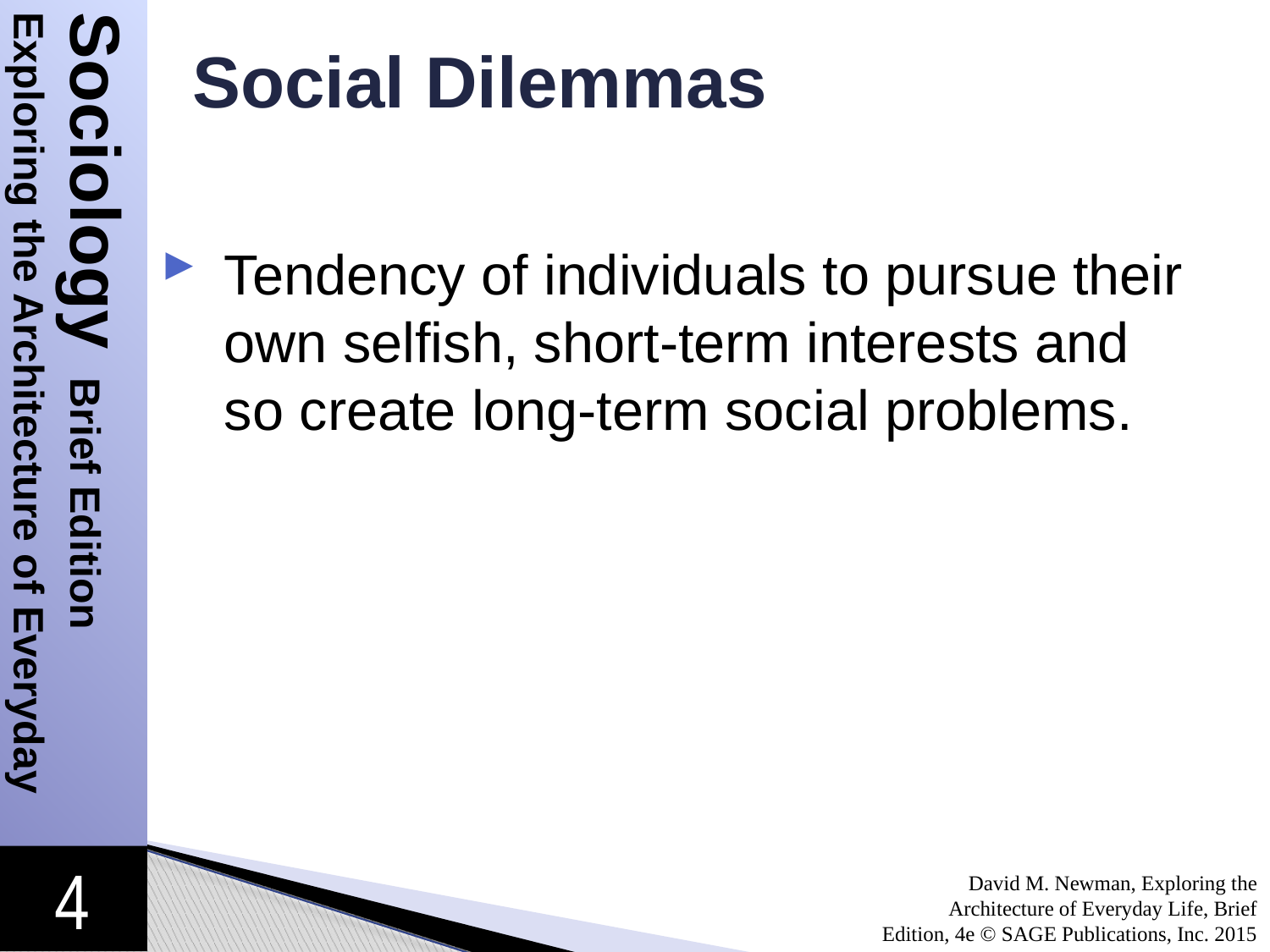

# Social Dilemmas

Tendency of individuals to pursue their own selfish, short-term interests and so create long-term social problems.

David M. Newman, Exploring the Architecture of Everyday Life, Brief Edition, 4e © SAGE Publications, Inc. 2015